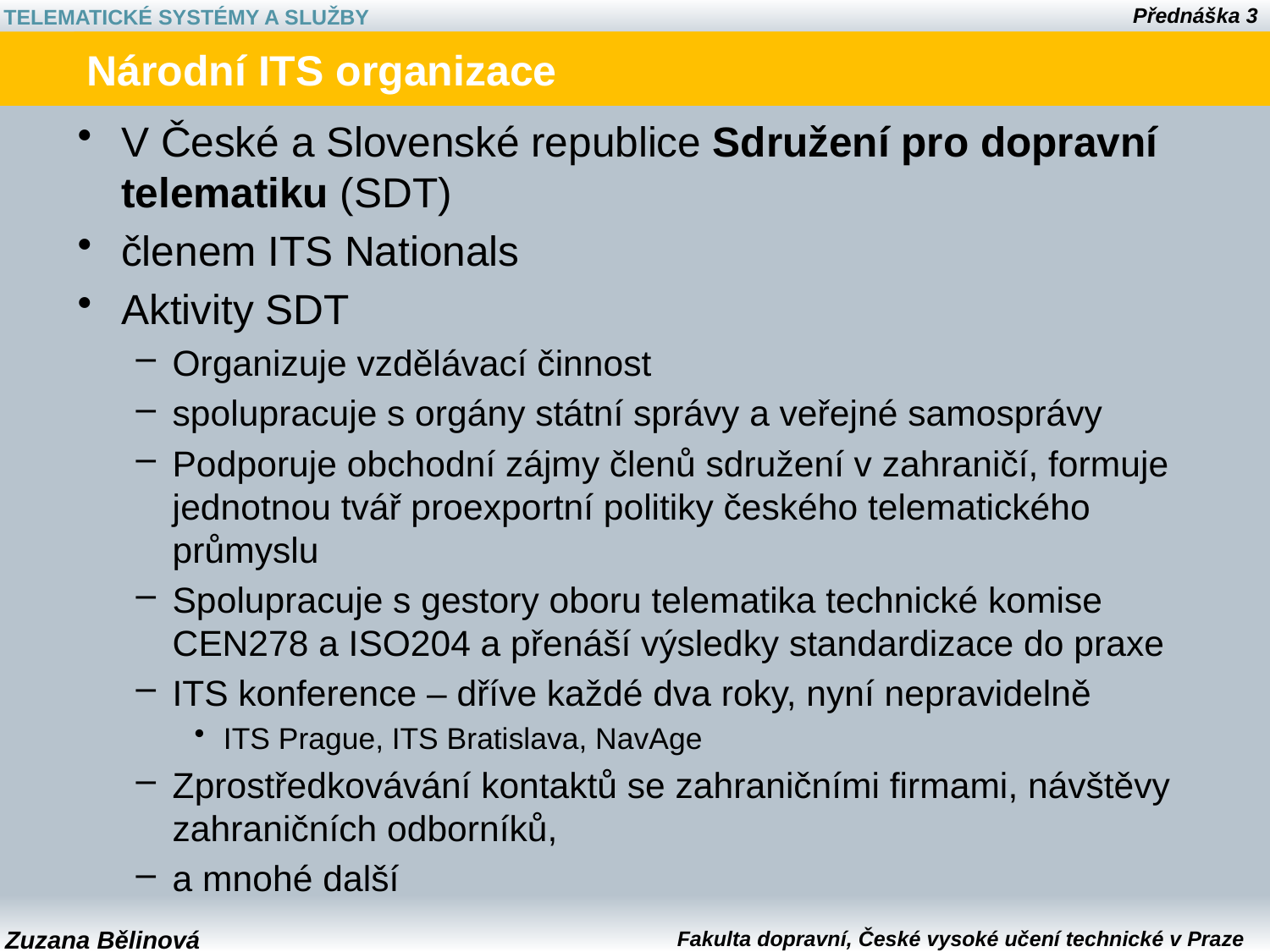

# Národní ITS organizace
V České a Slovenské republice Sdružení pro dopravní telematiku (SDT)
členem ITS Nationals
Aktivity SDT
Organizuje vzdělávací činnost
spolupracuje s orgány státní správy a veřejné samosprávy
Podporuje obchodní zájmy členů sdružení v zahraničí, formuje jednotnou tvář proexportní politiky českého telematického průmyslu
Spolupracuje s gestory oboru telematika technické komise CEN278 a ISO204 a přenáší výsledky standardizace do praxe
ITS konference – dříve každé dva roky, nyní nepravidelně
ITS Prague, ITS Bratislava, NavAge
Zprostředkovávání kontaktů se zahraničními firmami, návštěvy zahraničních odborníků,
a mnohé další